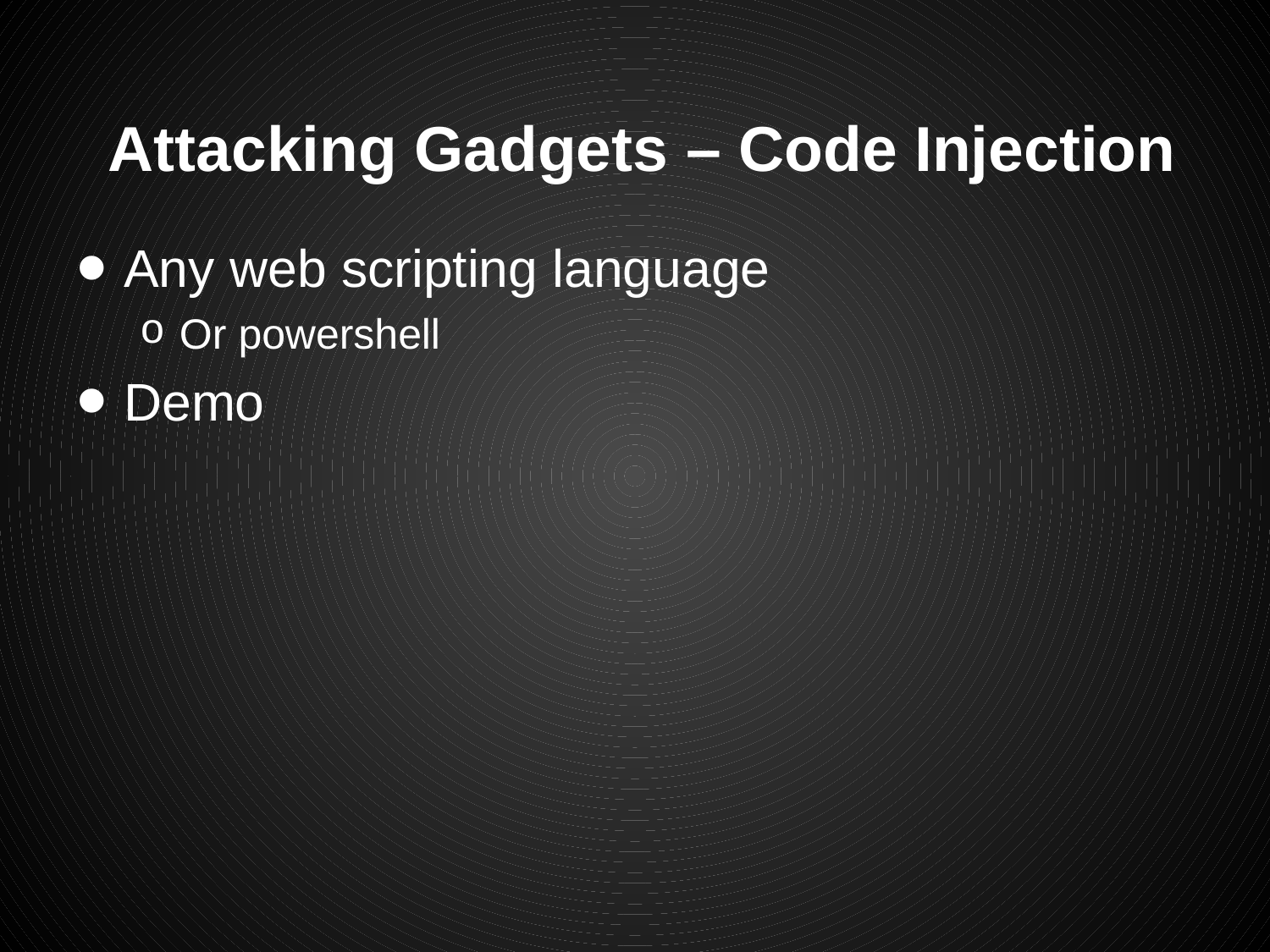

# Attacking Gadgets – Code Injection
Any web scripting language
Or powershell
Demo